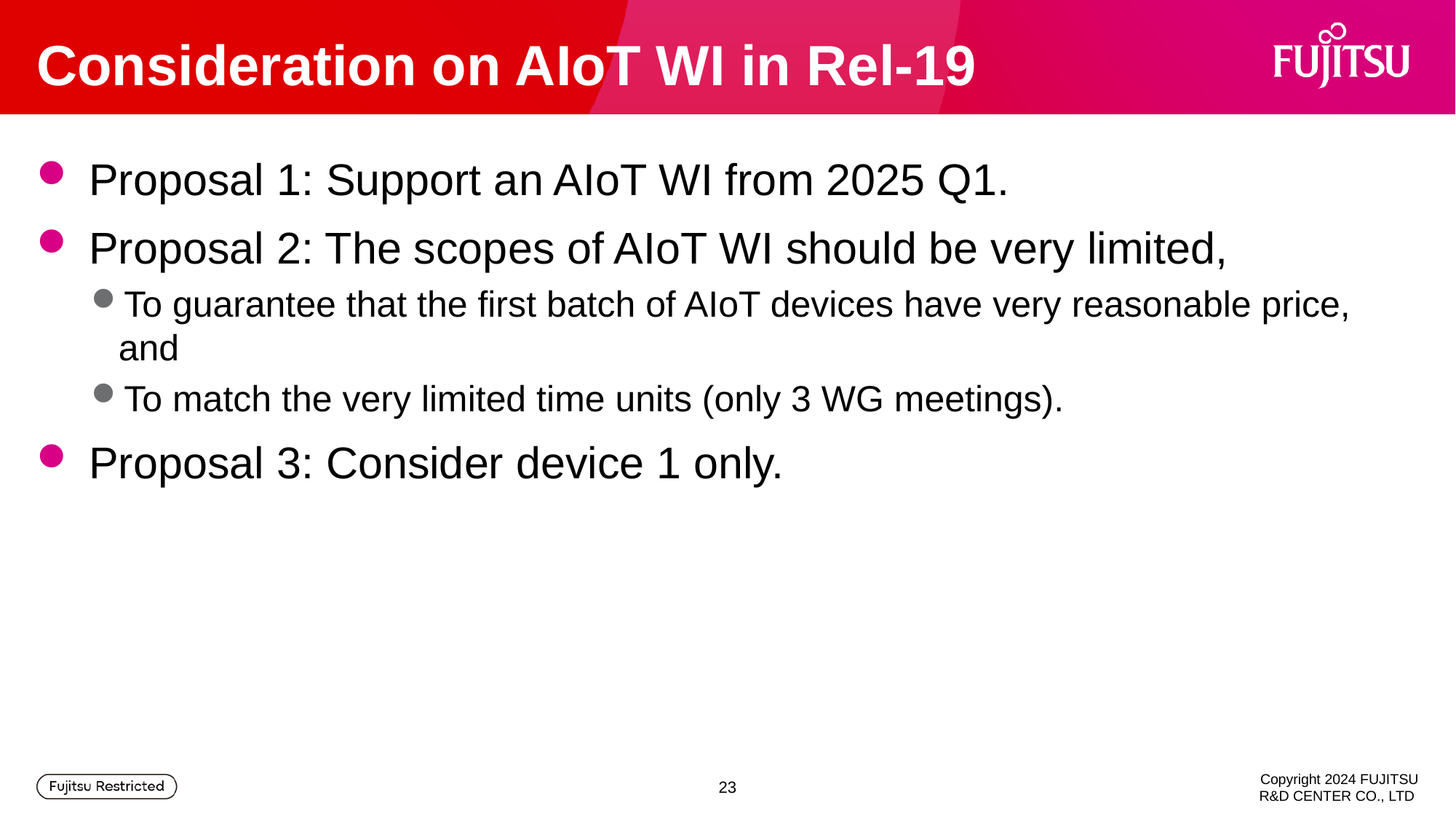

# Consideration on AIoT WI in Rel-19
 Proposal 1: Support an AIoT WI from 2025 Q1.
 Proposal 2: The scopes of AIoT WI should be very limited,
To guarantee that the first batch of AIoT devices have very reasonable price, and
To match the very limited time units (only 3 WG meetings).
 Proposal 3: Consider device 1 only.
23
Copyright 2024 FUJITSU R&D CENTER CO., LTD